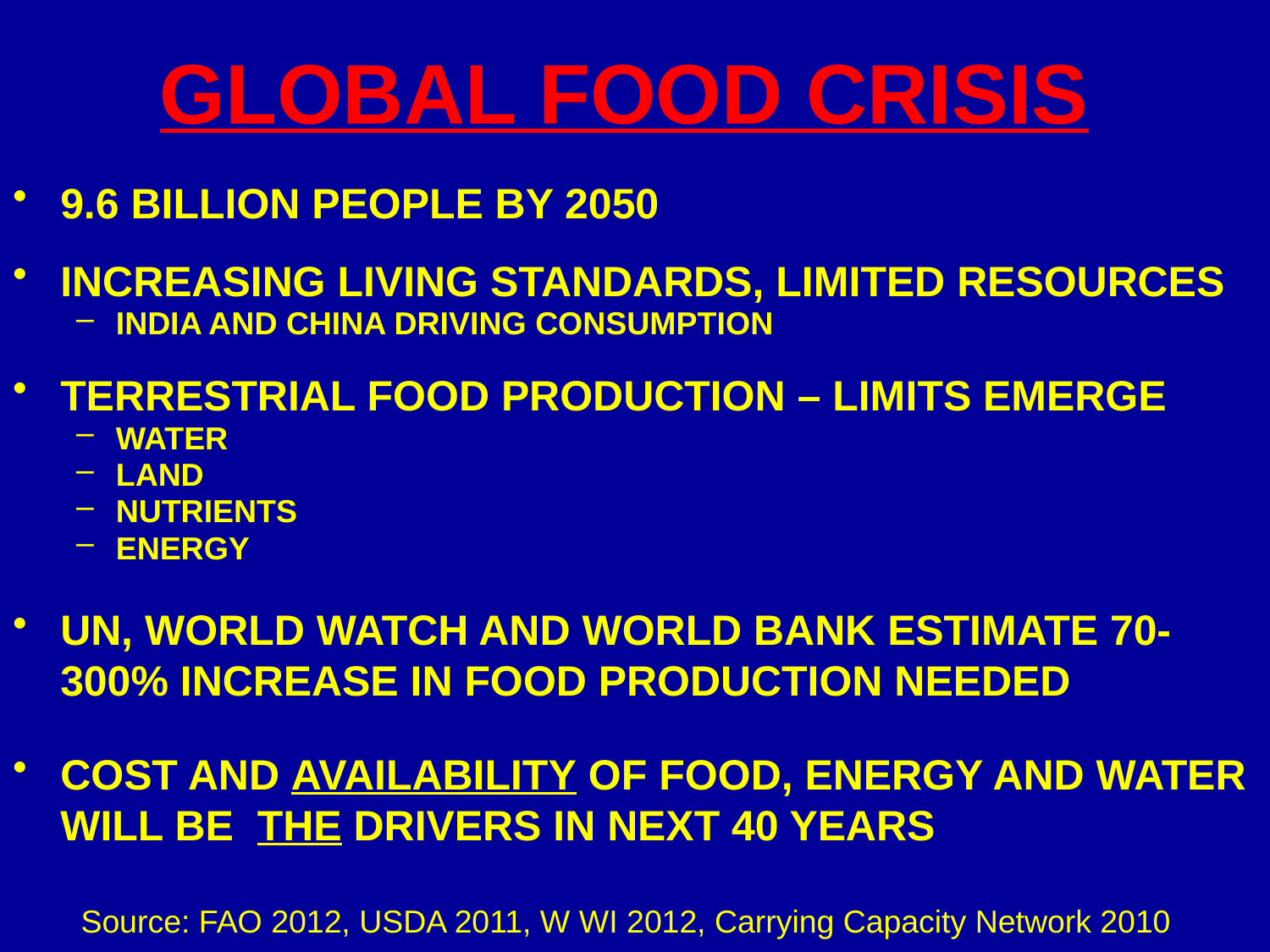

# GLOBAL FOOD CRISIS
9.6 BILLION PEOPLE BY 2050

INCREASING LIVING STANDARDS, LIMITED RESOURCES
INDIA AND CHINA DRIVING CONSUMPTION

TERRESTRIAL FOOD PRODUCTION – LIMITS EMERGE
WATER
LAND
NUTRIENTS
ENERGY

UN, WORLD WATCH AND WORLD BANK ESTIMATE 70-300% INCREASE IN FOOD PRODUCTION NEEDED

COST AND AVAILABILITY OF FOOD, ENERGY AND WATER WILL BE  THE DRIVERS IN NEXT 40 YEARS

Source: FAO 2012, USDA 2011, W WI 2012, Carrying Capacity Network 2010